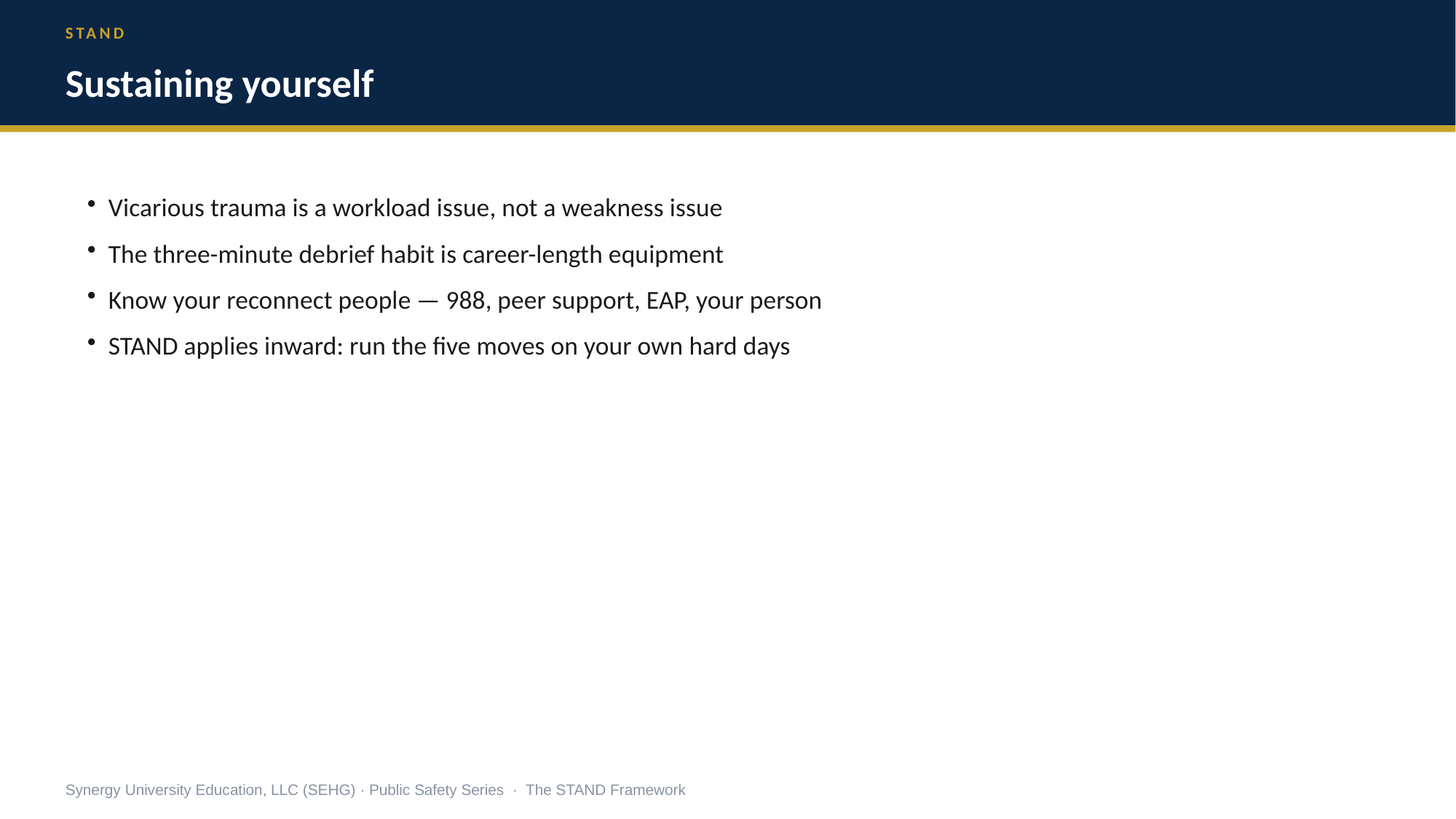

STAND
Sustaining yourself

Vicarious trauma is a workload issue, not a weakness issue
The three-minute debrief habit is career-length equipment
Know your reconnect people — 988, peer support, EAP, your person
STAND applies inward: run the five moves on your own hard days
Synergy University Education, LLC (SEHG) · Public Safety Series  ·  The STAND Framework